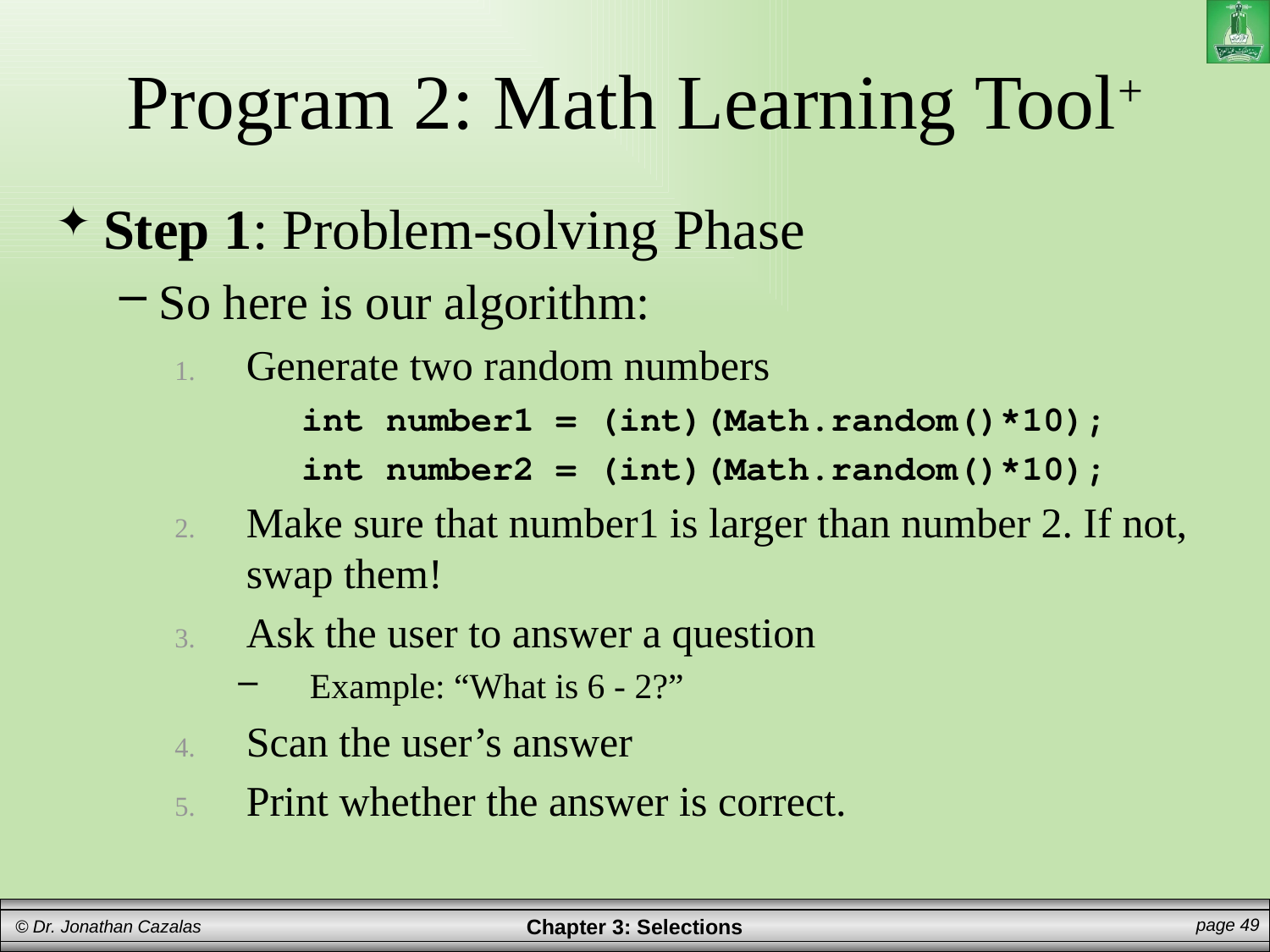

# Program 2: Math Learning Tool+
Step 1: Problem-solving Phase
So here is our algorithm:
Generate two random numbers
int number1 = (int)(Math.random()*10);
int number2 = (int)(Math.random()*10);
Make sure that number1 is larger than number 2. If not, swap them!
Ask the user to answer a question
Example: “What is 6 - 2?”
Scan the user’s answer
Print whether the answer is correct.